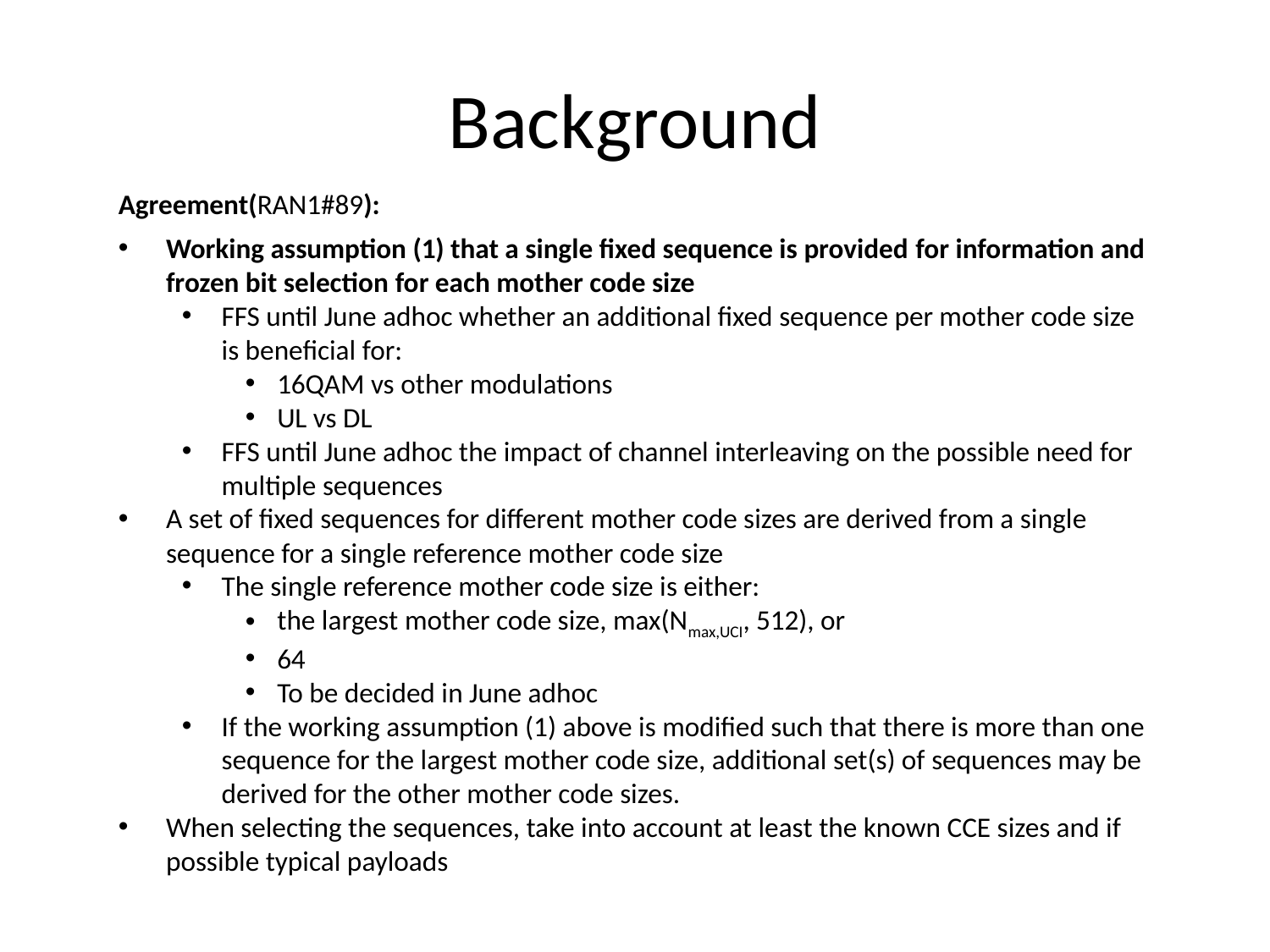

Background
Agreement(RAN1#89):
Working assumption (1) that a single fixed sequence is provided for information and frozen bit selection for each mother code size
FFS until June adhoc whether an additional fixed sequence per mother code size is beneficial for:
16QAM vs other modulations
UL vs DL
FFS until June adhoc the impact of channel interleaving on the possible need for multiple sequences
A set of fixed sequences for different mother code sizes are derived from a single sequence for a single reference mother code size
The single reference mother code size is either:
the largest mother code size, max(Nmax,UCI, 512), or
64
To be decided in June adhoc
If the working assumption (1) above is modified such that there is more than one sequence for the largest mother code size, additional set(s) of sequences may be derived for the other mother code sizes.
When selecting the sequences, take into account at least the known CCE sizes and if possible typical payloads